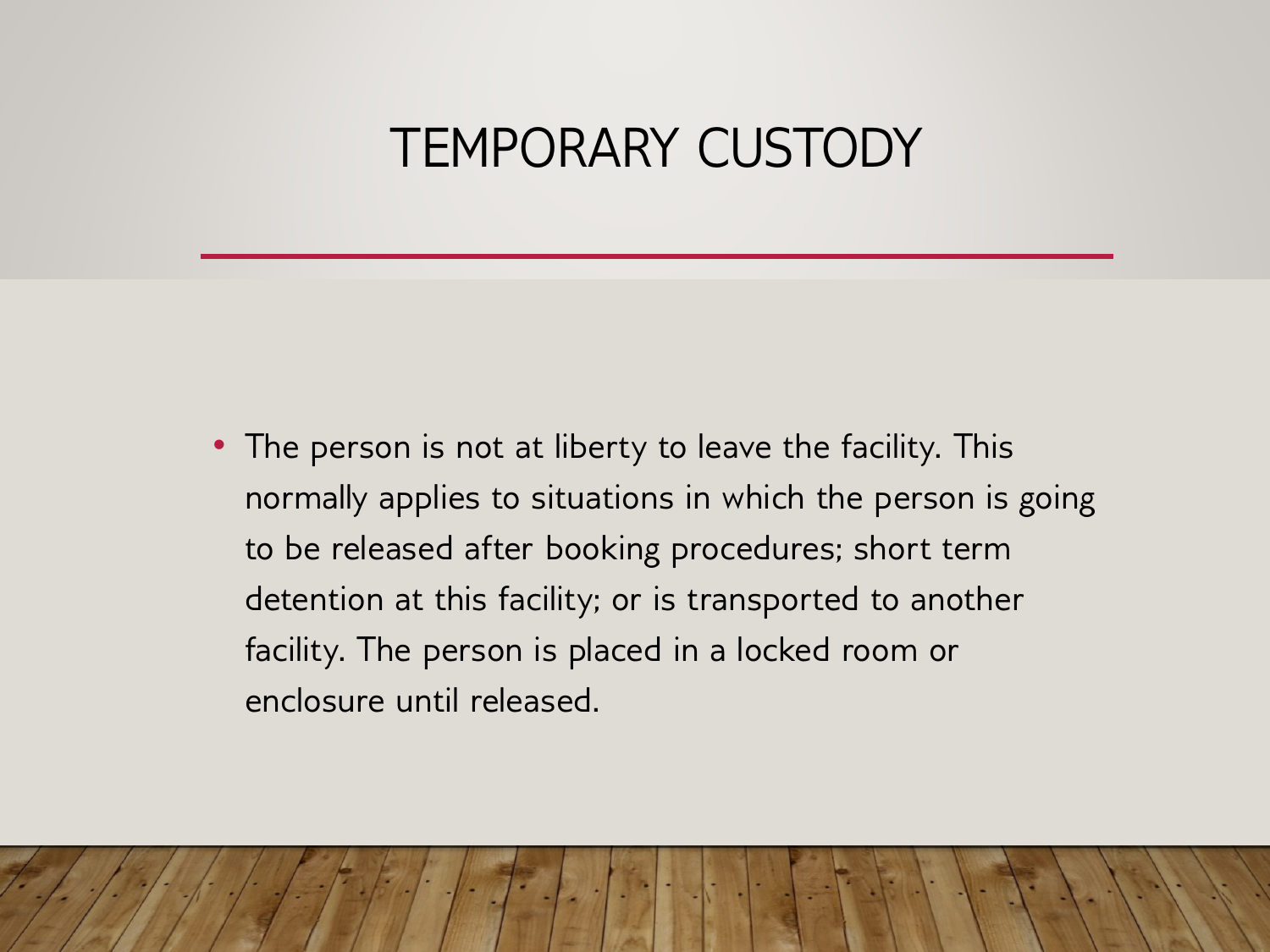

# TEMPORARY CUSTODY

The person is not at liberty to leave the facility. This normally applies to situations in which the person is going to be released after booking procedures; short term detention at this facility; or is transported to another facility. The person is placed in a locked room or enclosure until released.